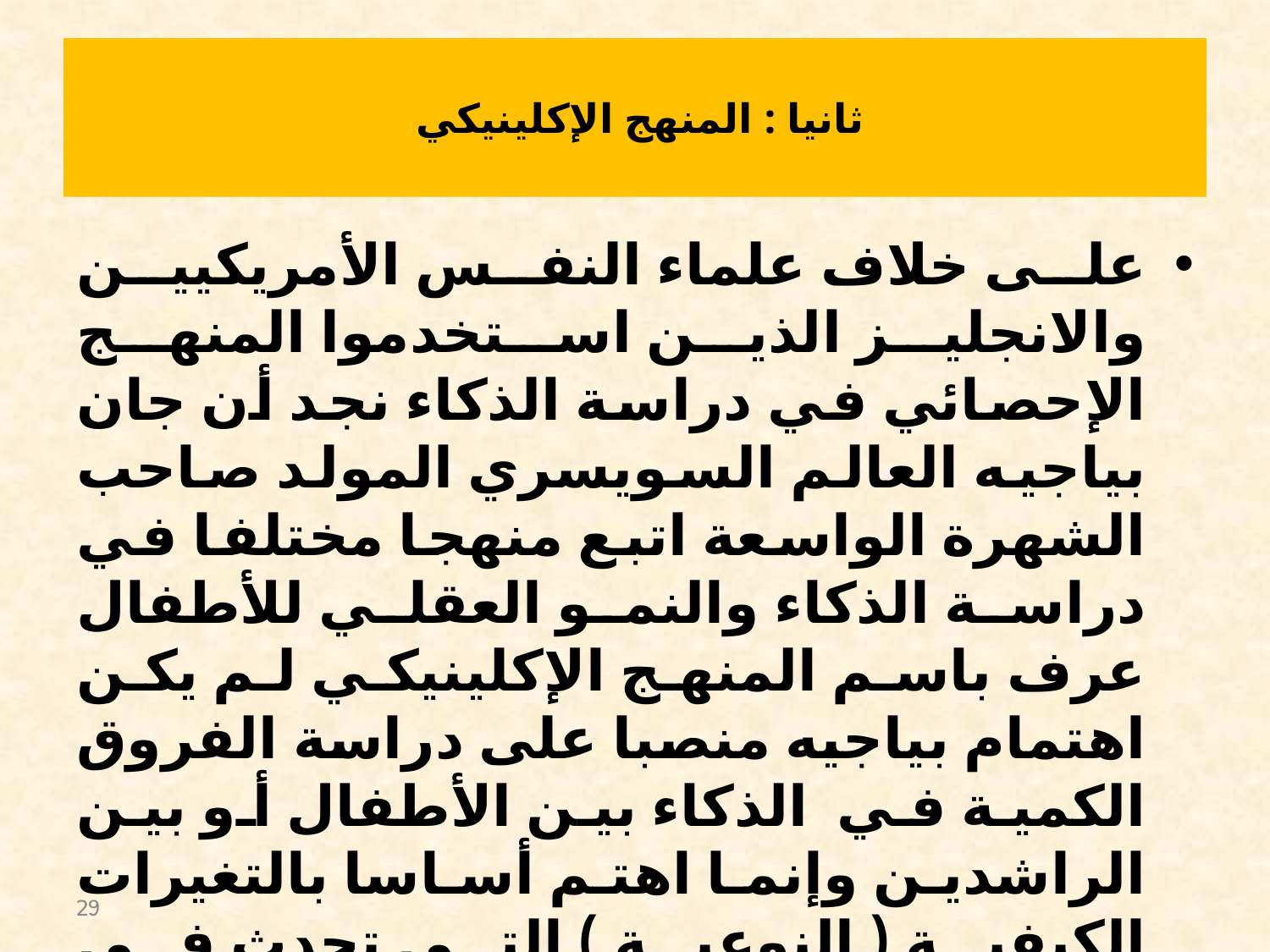

# ثانيا : المنهج الإكلينيكي
على خلاف علماء النفس الأمريكيين والانجليز الذين استخدموا المنهج الإحصائي في دراسة الذكاء نجد أن جان بياجيه العالم السويسري المولد صاحب الشهرة الواسعة اتبع منهجا مختلفا في دراسة الذكاء والنمو العقلي للأطفال عرف باسم المنهج الإكلينيكي لم يكن اهتمام بياجيه منصبا على دراسة الفروق الكمية في  الذكاء بين الأطفال أو بين الراشدين وإنما اهتم أساسا بالتغيرات الكيفية ( النوعية ) التي تحدث في النشاط العقلي للطفل وفي تفكيره مع مراحل النمو المختلفة
29